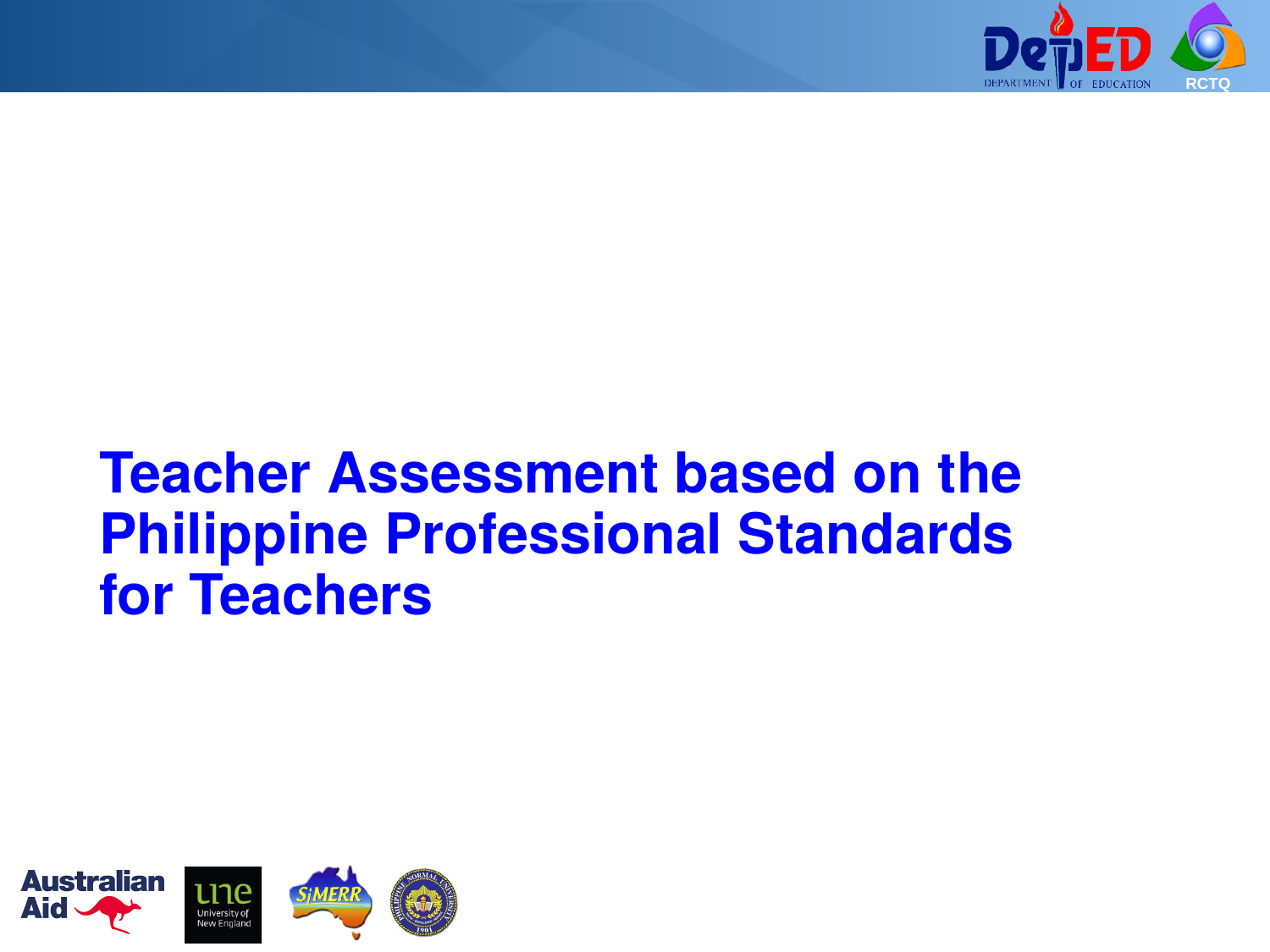

# Teacher Assessment based on the Philippine Professional Standards for Teachers